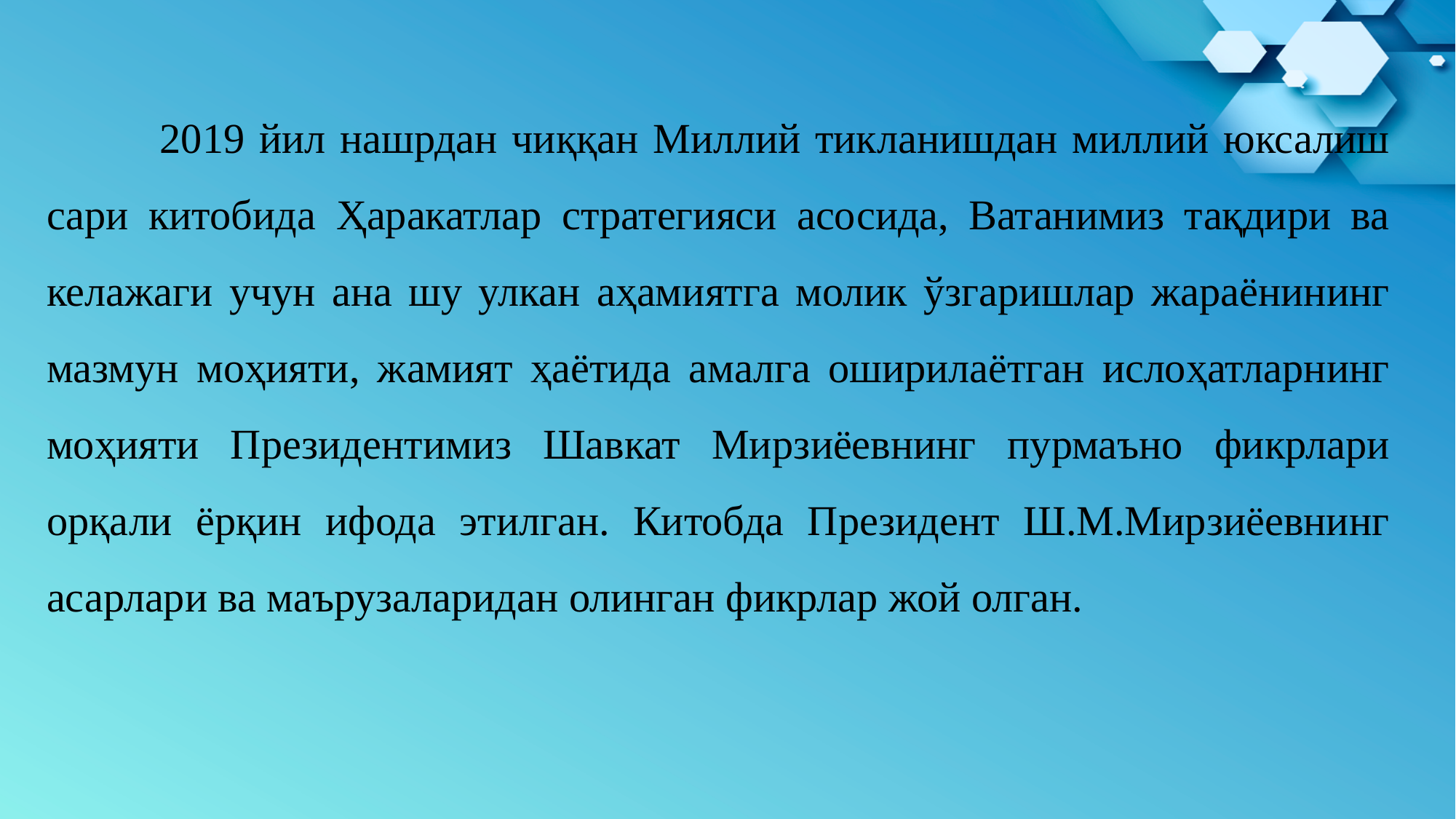

2019 йил нашрдан чиққан Миллий тикланишдан миллий юксалиш сари китобида Ҳаракатлар стратегияси асосида, Ватанимиз тақдири ва келажаги учун ана шу улкан аҳамиятга молик ўзгаришлар жараёнининг мазмун моҳияти, жамият ҳаётида амалга оширилаётган ислоҳатларнинг моҳияти Президентимиз Шавкат Мирзиёевнинг пурмаъно фикрлари орқали ёрқин ифода этилган. Китобда Президент Ш.М.Мирзиёевнинг асарлари ва маърузаларидан олинган фикрлар жой олган.